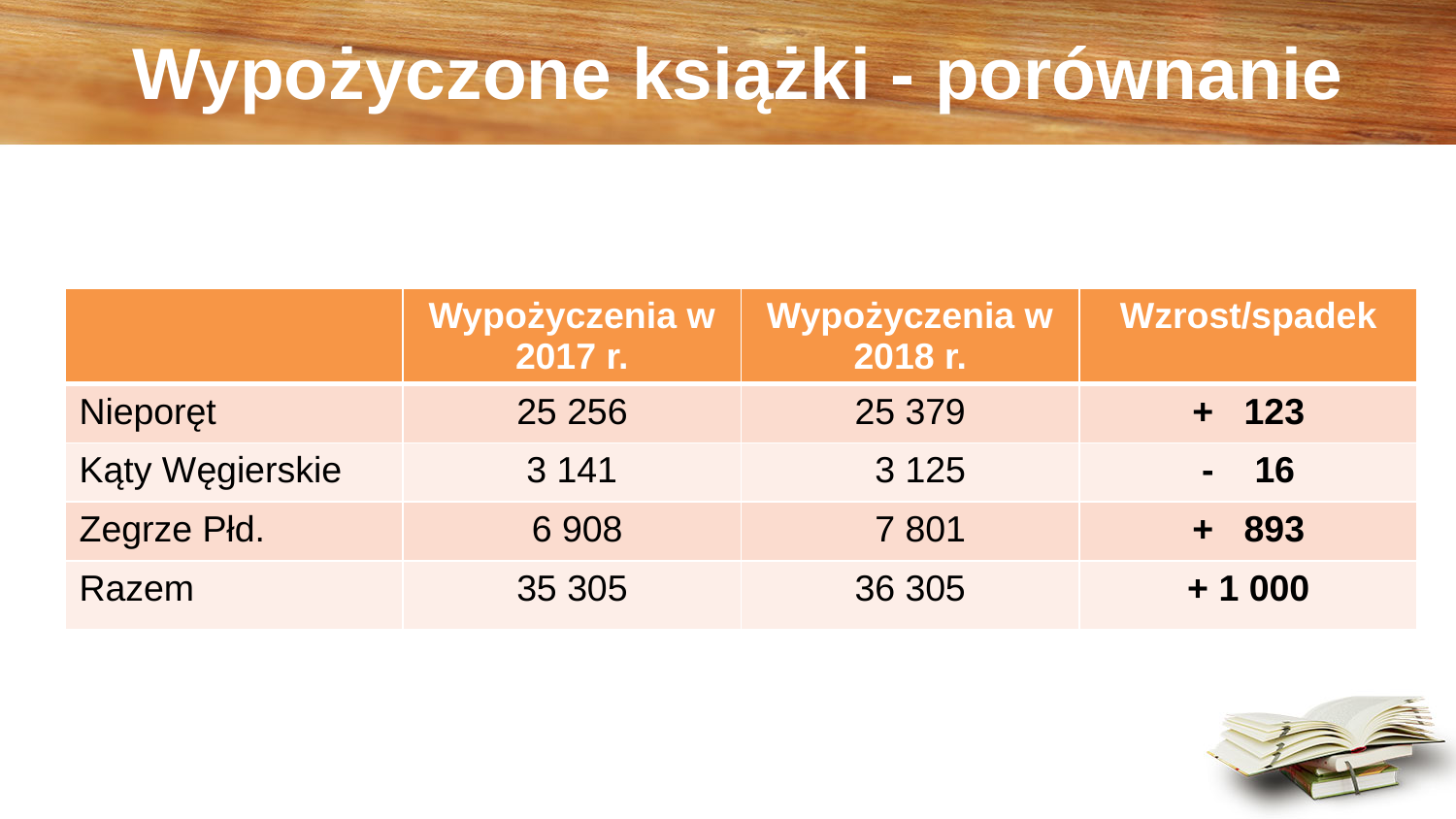

# Wypożyczone książki - porównanie
|  | Wypożyczenia w 2017 r. | Wypożyczenia w 2018 r. | Wzrost/spadek |
| --- | --- | --- | --- |
| Nieporęt | 25 256 | 25 379 | + 123 |
| Kąty Węgierskie | 3 141 | 3 125 | - 16 |
| Zegrze Płd. | 6 908 | 7 801 | + 893 |
| Razem | 35 305 | 36 305 | + 1 000 |